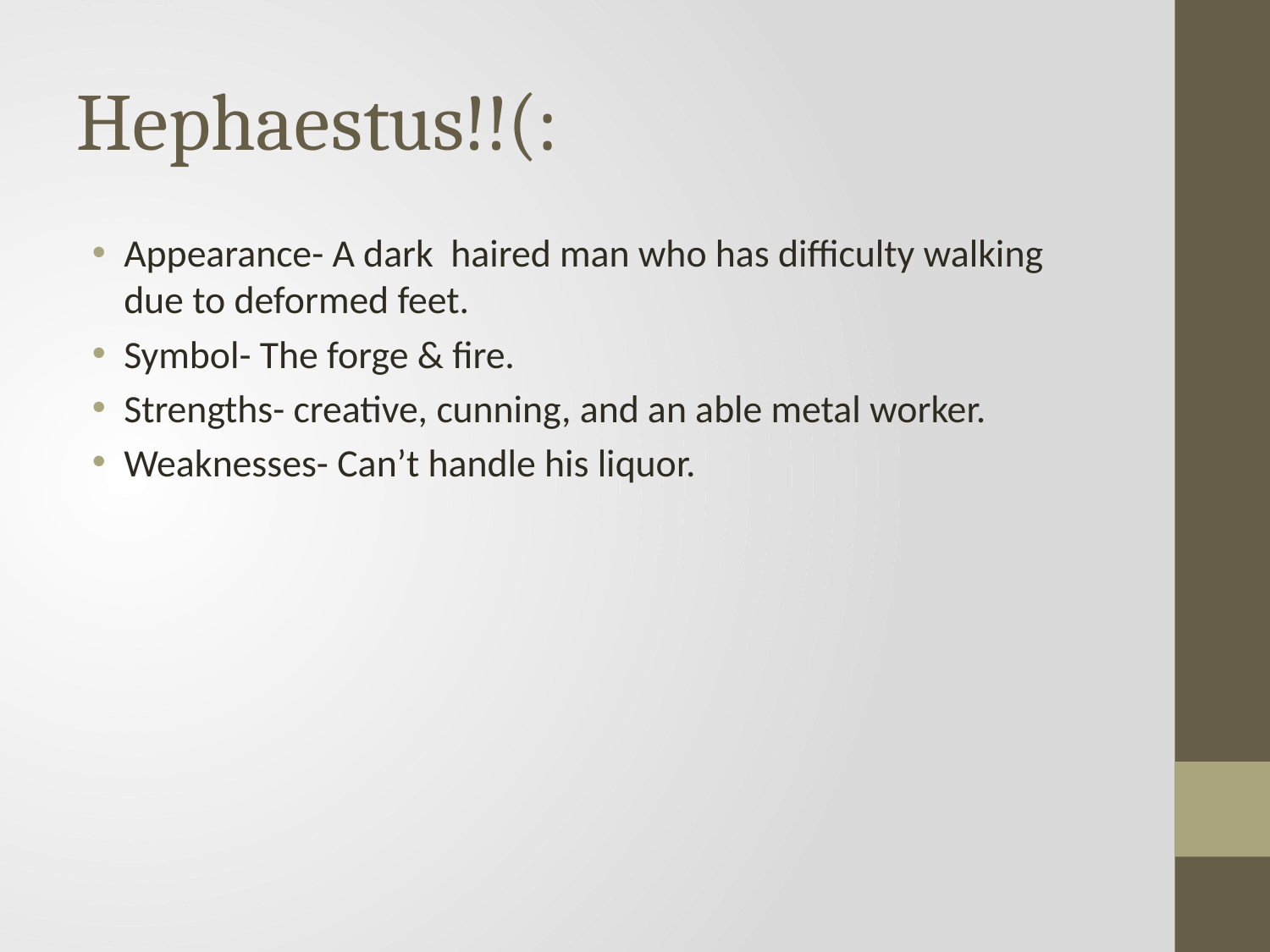

# Hephaestus!!(:
Appearance- A dark  haired man who has difficulty walking due to deformed feet.
Symbol- The forge & fire.
Strengths- creative, cunning, and an able metal worker.
Weaknesses- Can’t handle his liquor.